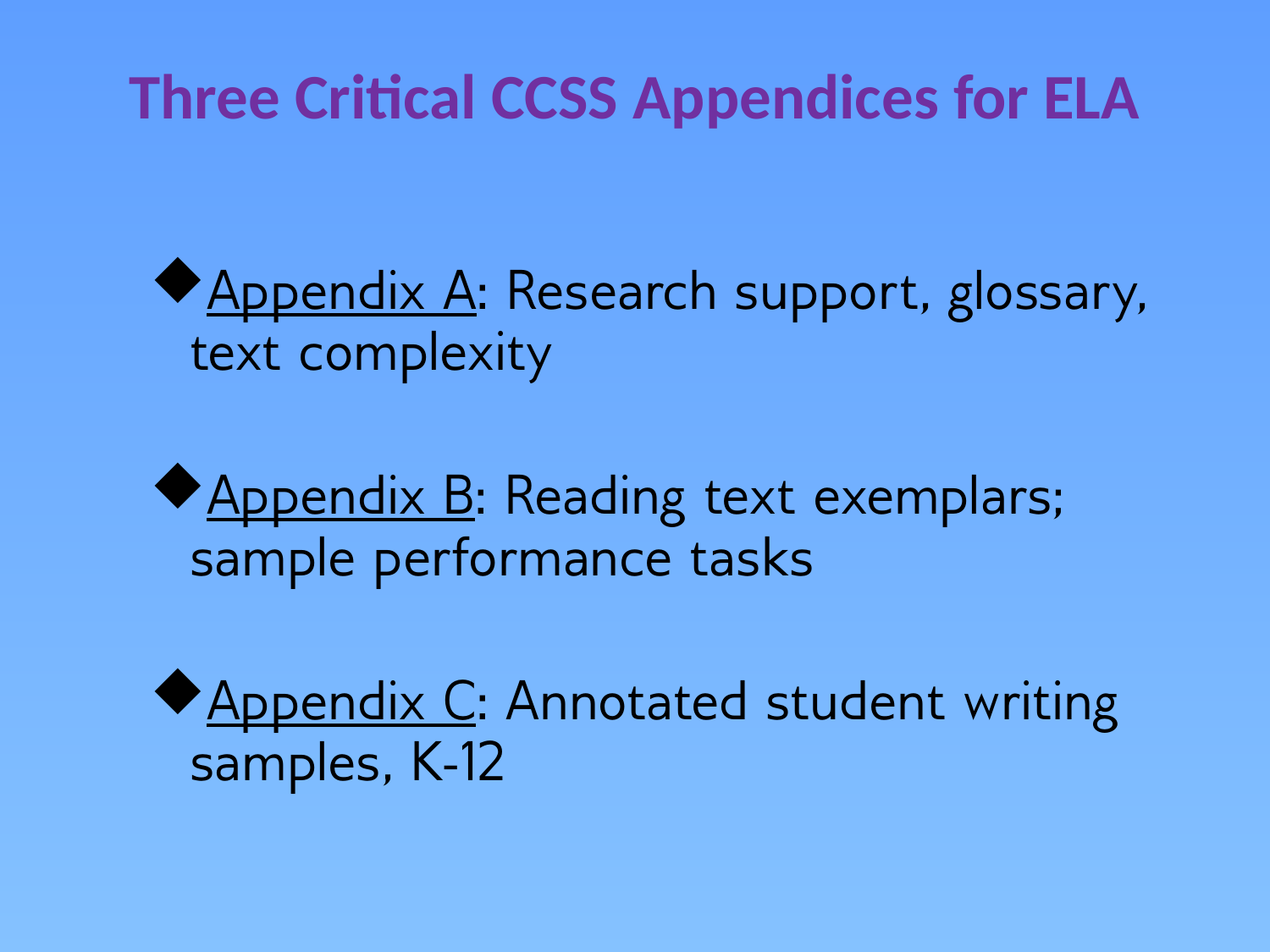

# Three Critical CCSS Appendices for ELA
Appendix A: Research support, glossary, text complexity

Appendix B: Reading text exemplars; sample performance tasks

Appendix C: Annotated student writing samples, K-12